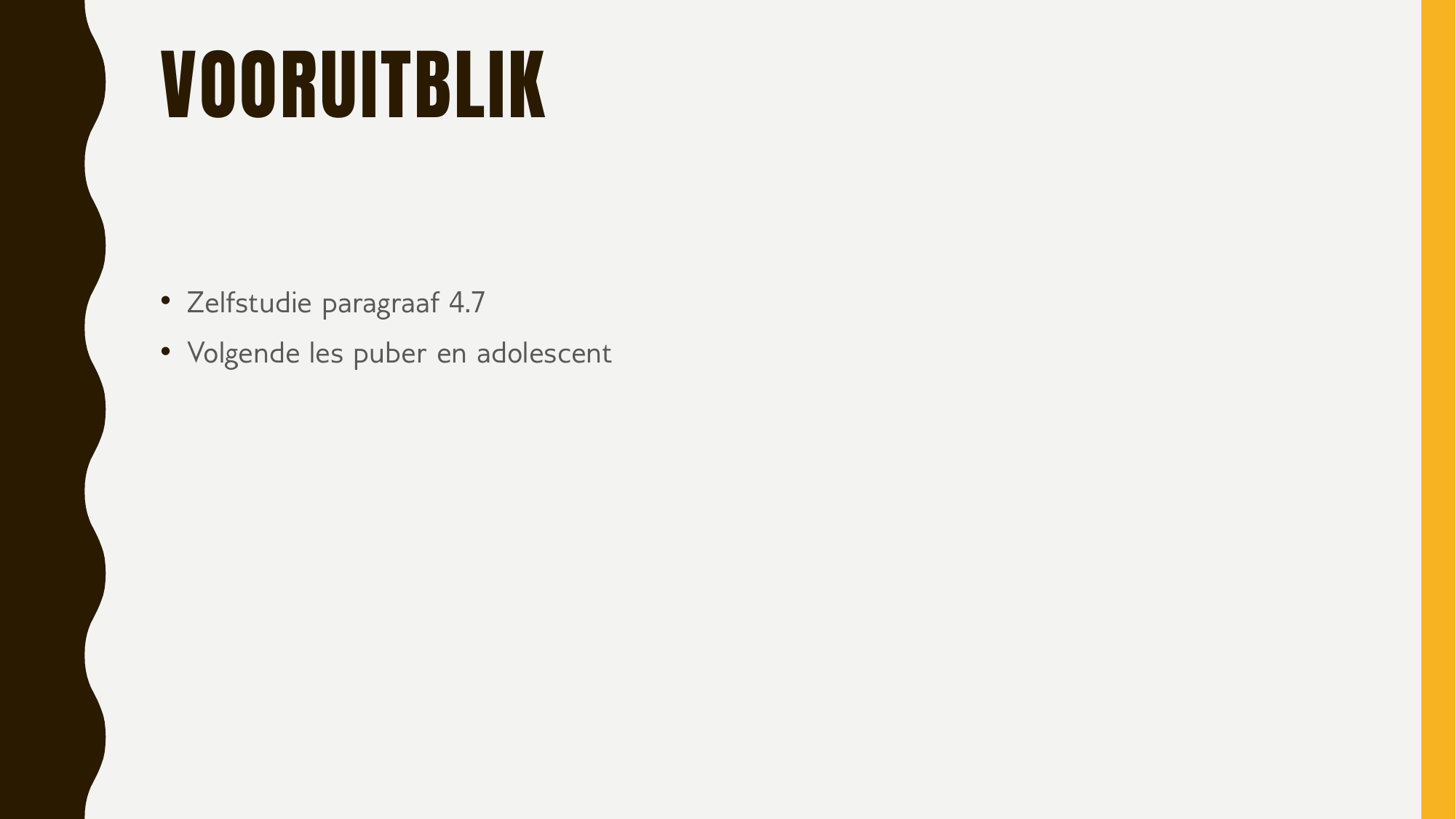

# vooruitblik
Zelfstudie paragraaf 4.7
Volgende les puber en adolescent